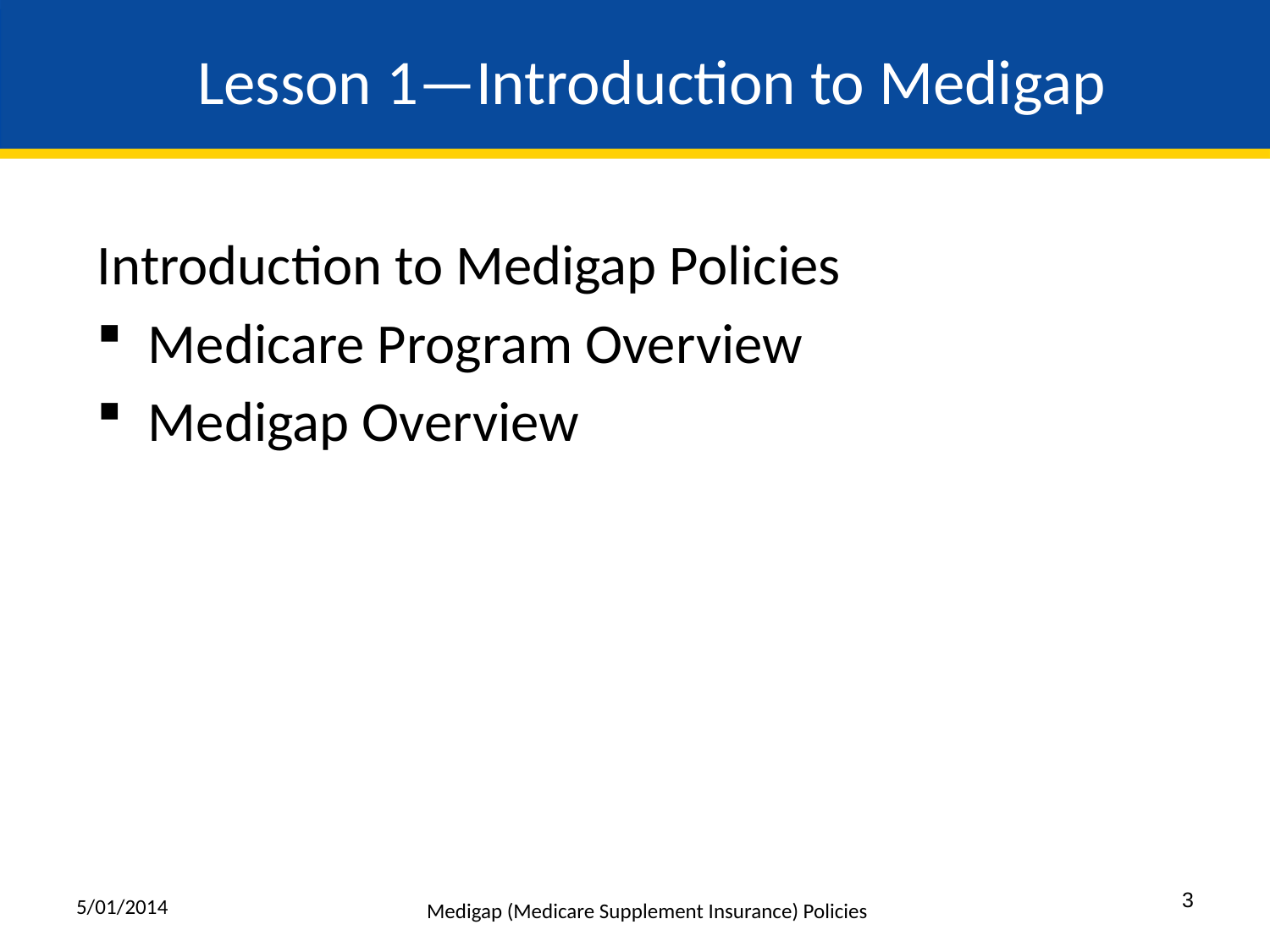

# Lesson 1—Introduction to Medigap
Introduction to Medigap Policies
Medicare Program Overview
Medigap Overview

5/01/2014
3
Medigap (Medicare Supplement Insurance) Policies